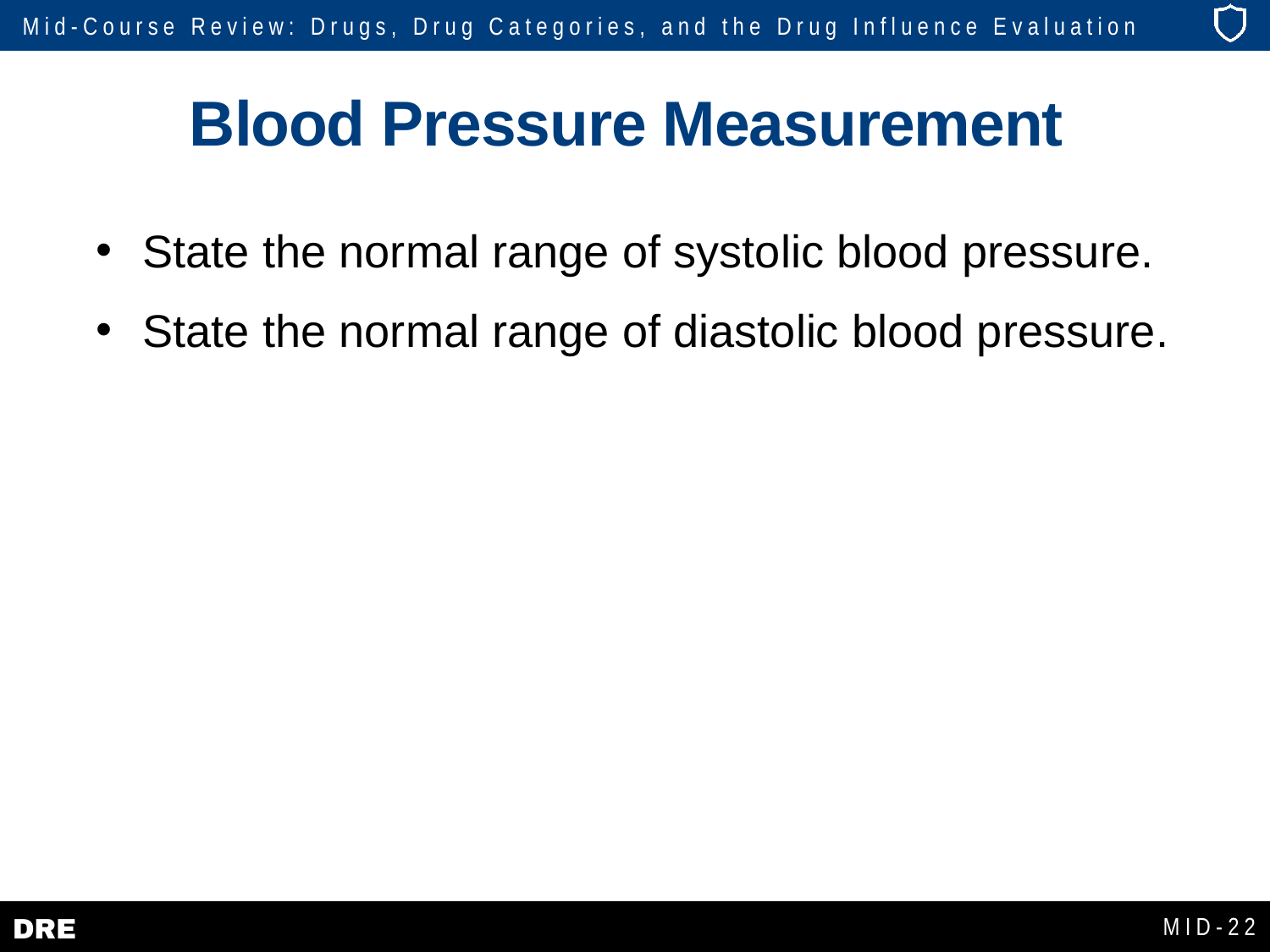

# Blood Pressure Measurement
State the normal range of systolic blood pressure.
State the normal range of diastolic blood pressure.
MID-22